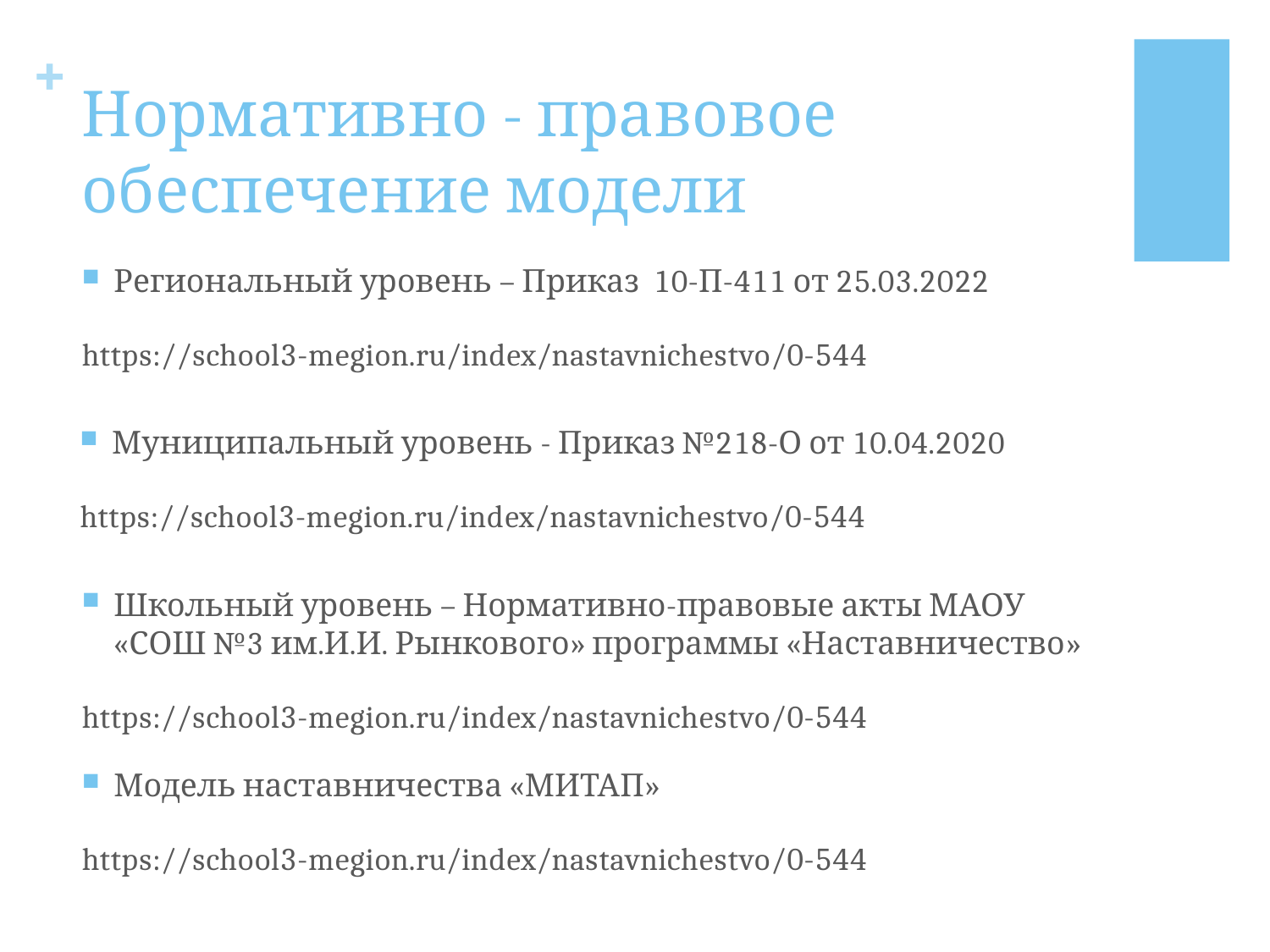

# Нормативно - правовое обеспечение модели
Региональный уровень – Приказ  10-П-411 от 25.03.2022
https://school3-megion.ru/index/nastavnichestvo/0-544
Муниципальный уровень - Приказ №218-О от 10.04.2020
https://school3-megion.ru/index/nastavnichestvo/0-544
Школьный уровень – Нормативно-правовые акты МАОУ «СОШ №3 им.И.И. Рынкового» программы «Наставничество»
https://school3-megion.ru/index/nastavnichestvo/0-544
Модель наставничества «МИТАП»
https://school3-megion.ru/index/nastavnichestvo/0-544